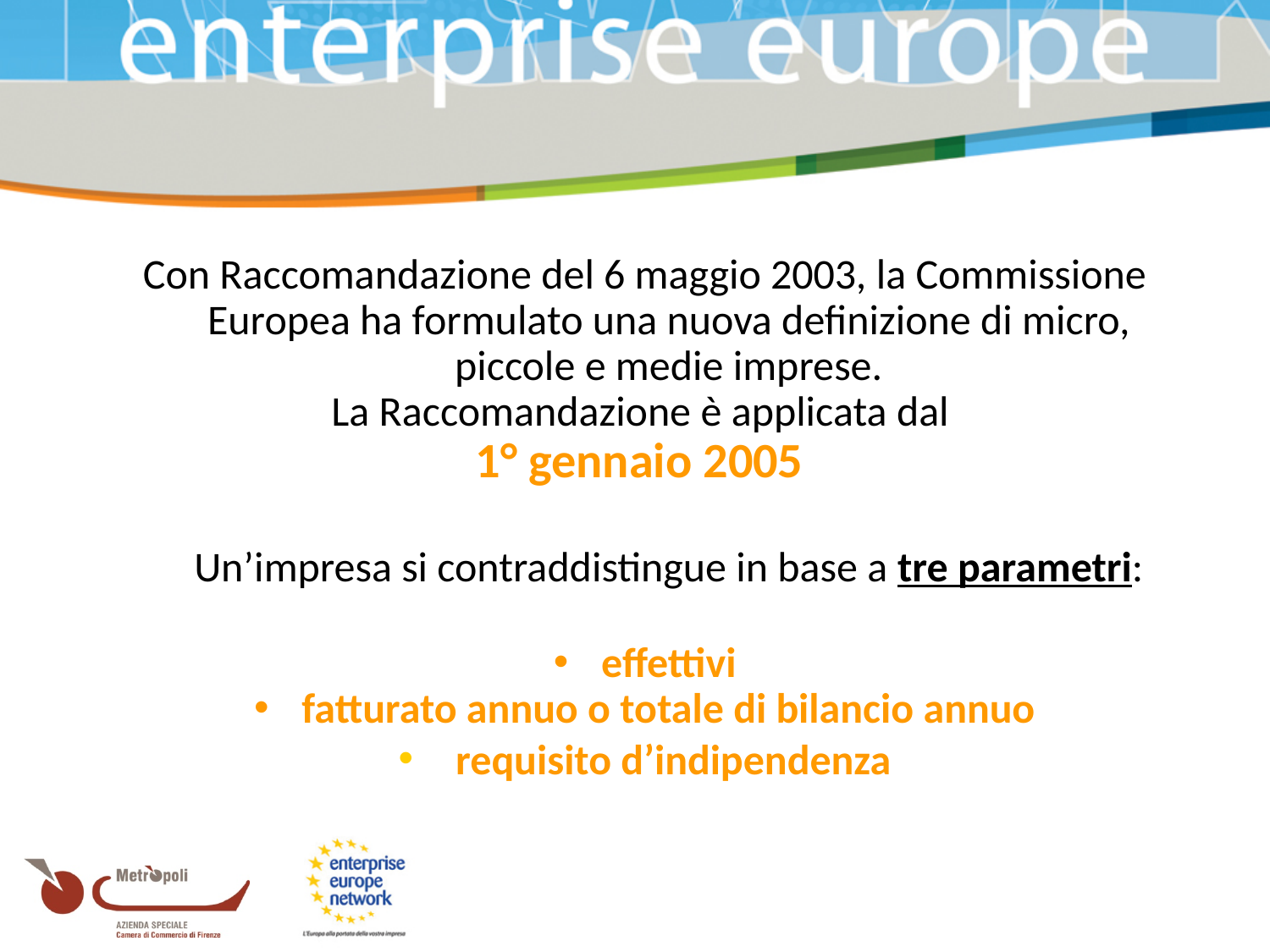

Con Raccomandazione del 6 maggio 2003, la Commissione Europea ha formulato una nuova definizione di micro, piccole e medie imprese.
La Raccomandazione è applicata dal
1° gennaio 2005

	Un’impresa si contraddistingue in base a tre parametri:

effettivi
fatturato annuo o totale di bilancio annuo
 requisito d’indipendenza